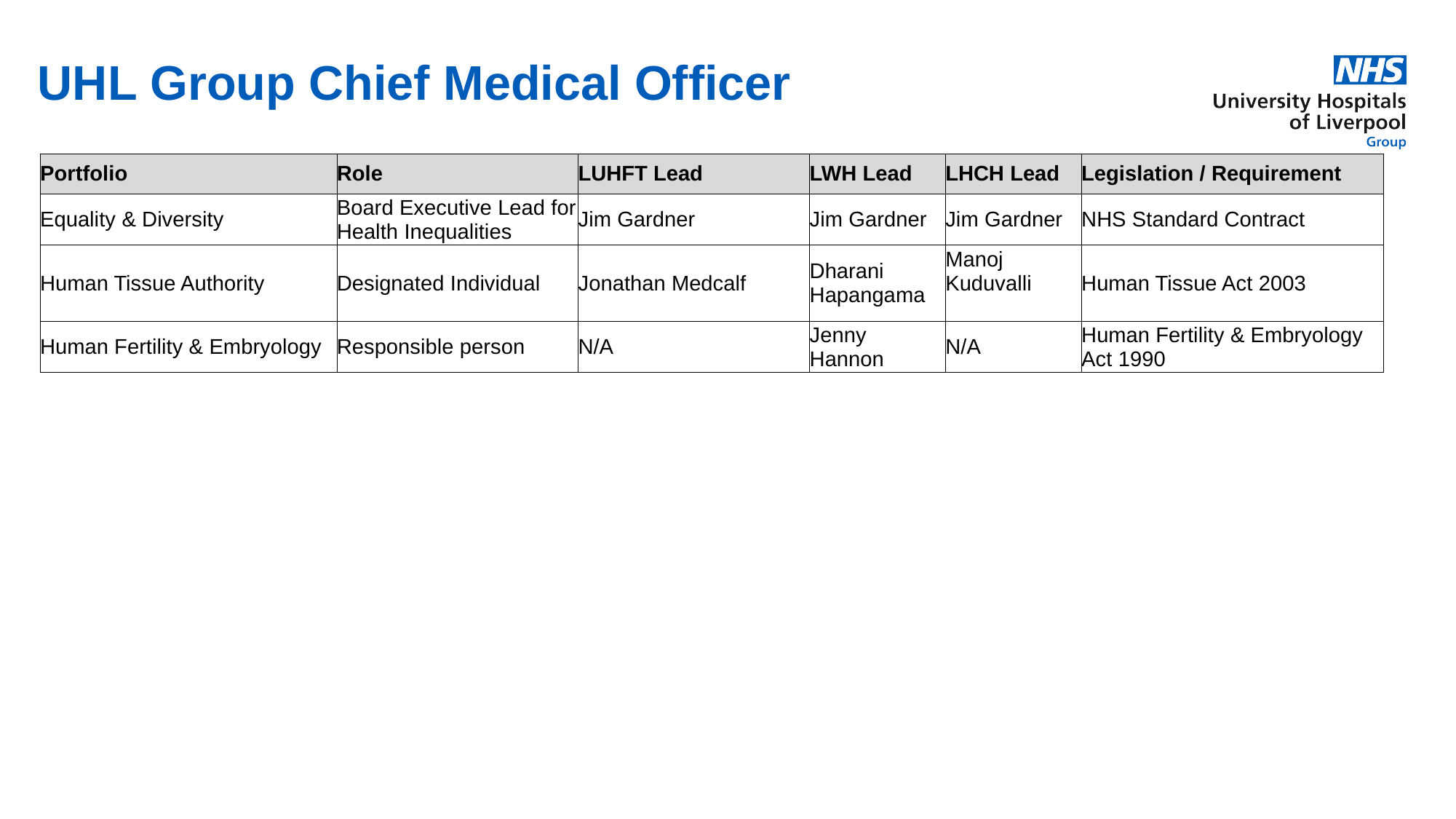

UHL Group Chief Medical Officer
| Portfolio | Role | LUHFT Lead | LWH Lead | LHCH Lead | Legislation / Requirement |
| --- | --- | --- | --- | --- | --- |
| Equality & Diversity | Board Executive Lead for Health Inequalities | Jim Gardner | Jim Gardner | Jim Gardner | NHS Standard Contract |
| Human Tissue Authority | Designated Individual | Jonathan Medcalf | Dharani Hapangama | Manoj Kuduvalli | Human Tissue Act 2003 |
| Human Fertility & Embryology | Responsible person | N/A | Jenny Hannon | N/A | Human Fertility & Embryology Act 1990 |